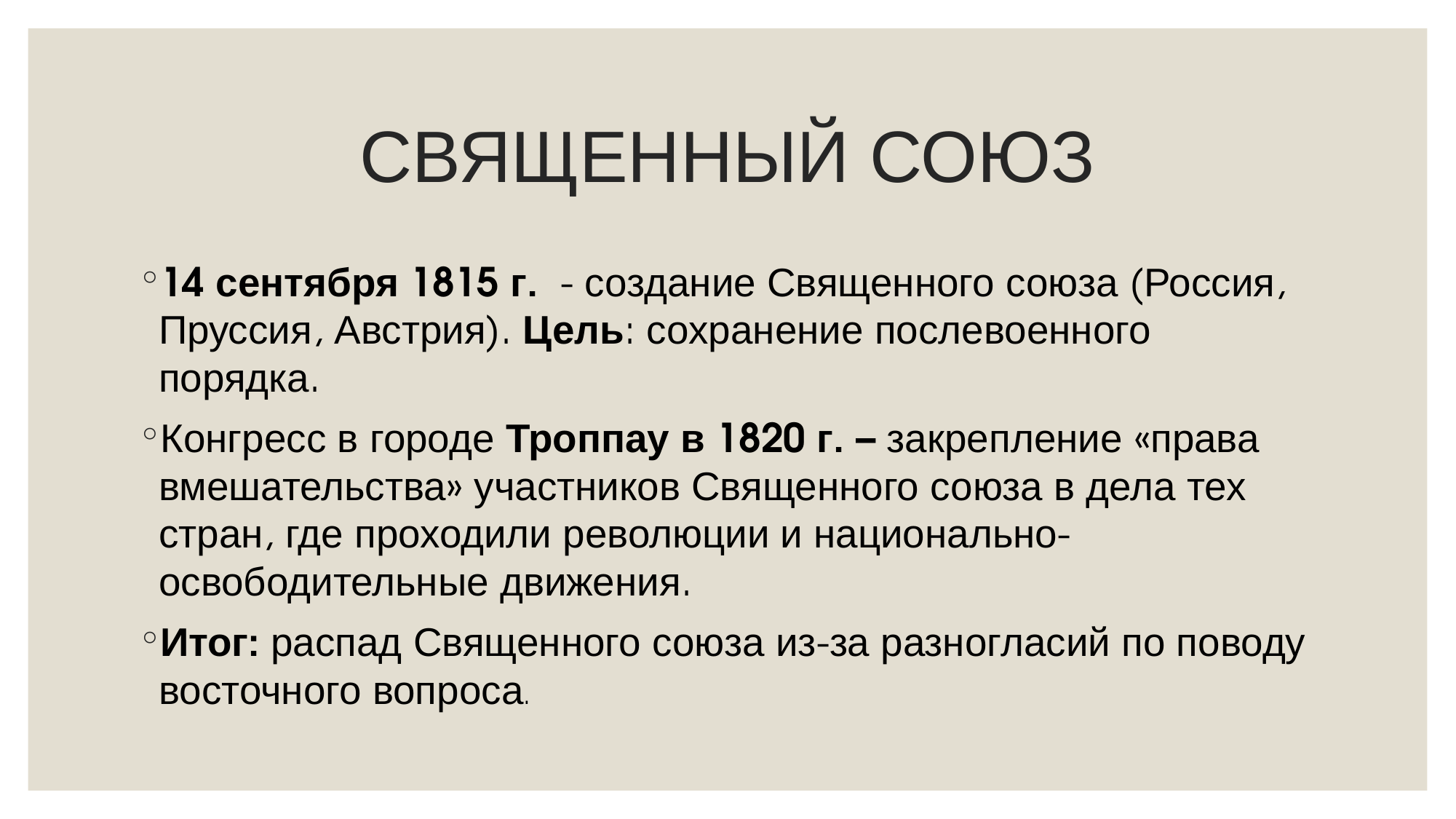

# СВЯЩЕННЫЙ СОЮЗ
14 сентября 1815 г.  - создание Священного союза (Россия, Пруссия, Австрия). Цель: сохранение послевоенного порядка.
Конгресс в городе Троппау в 1820 г. – закрепление «права вмешательства» участников Священного союза в дела тех стран, где проходили революции и национально-освободительные движения.
Итог: распад Священного союза из-за разногласий по поводу восточного вопроса.